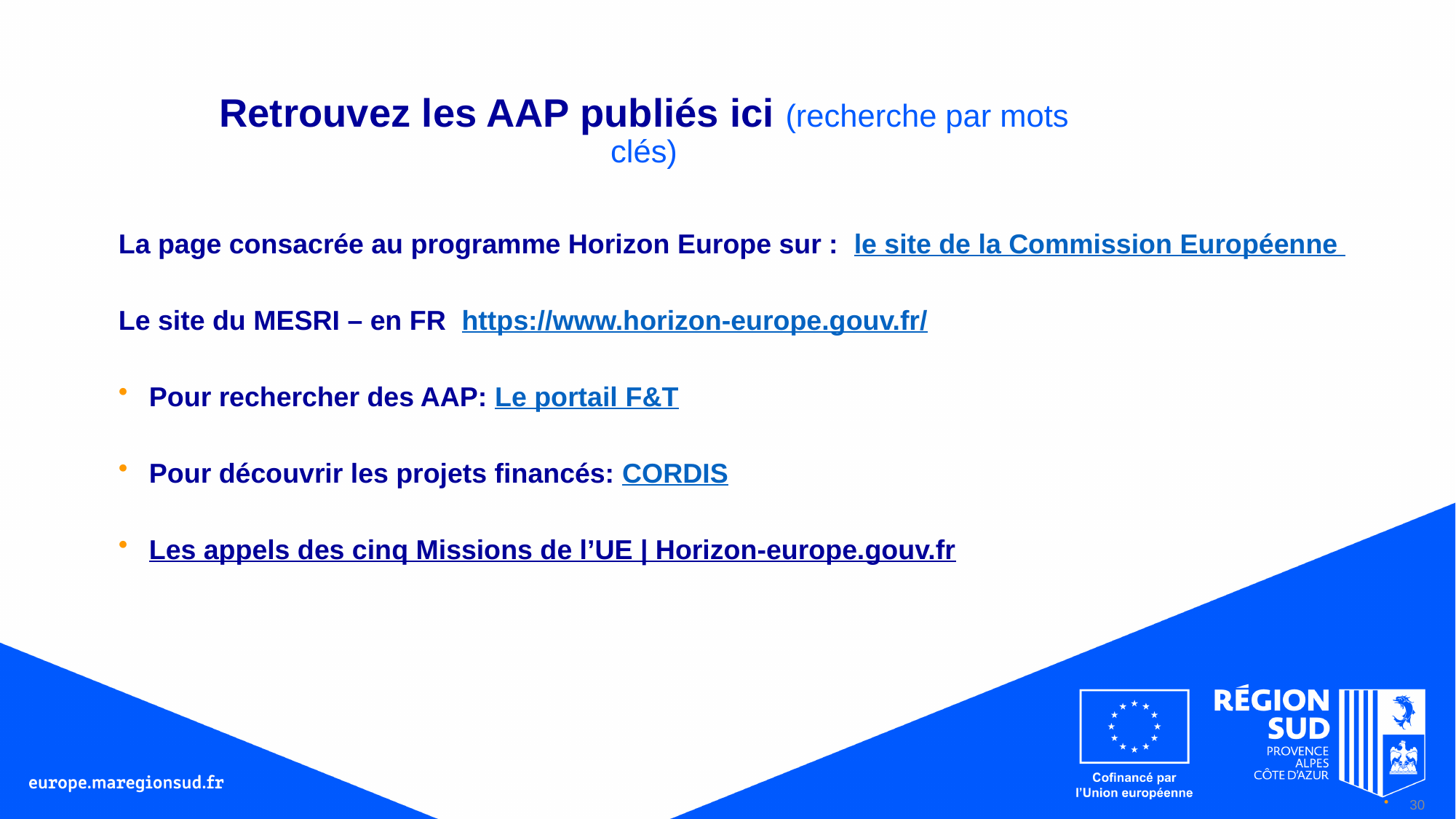

# Retrouvez les AAP publiés ici (recherche par mots clés)

La page consacrée au programme Horizon Europe sur :  le site de la Commission Européenne

Le site du MESRI – en FR  https://www.horizon-europe.gouv.fr/

Pour rechercher des AAP: Le portail F&T

Pour découvrir les projets financés: CORDIS

Les appels des cinq Missions de l’UE | Horizon-europe.gouv.fr

30